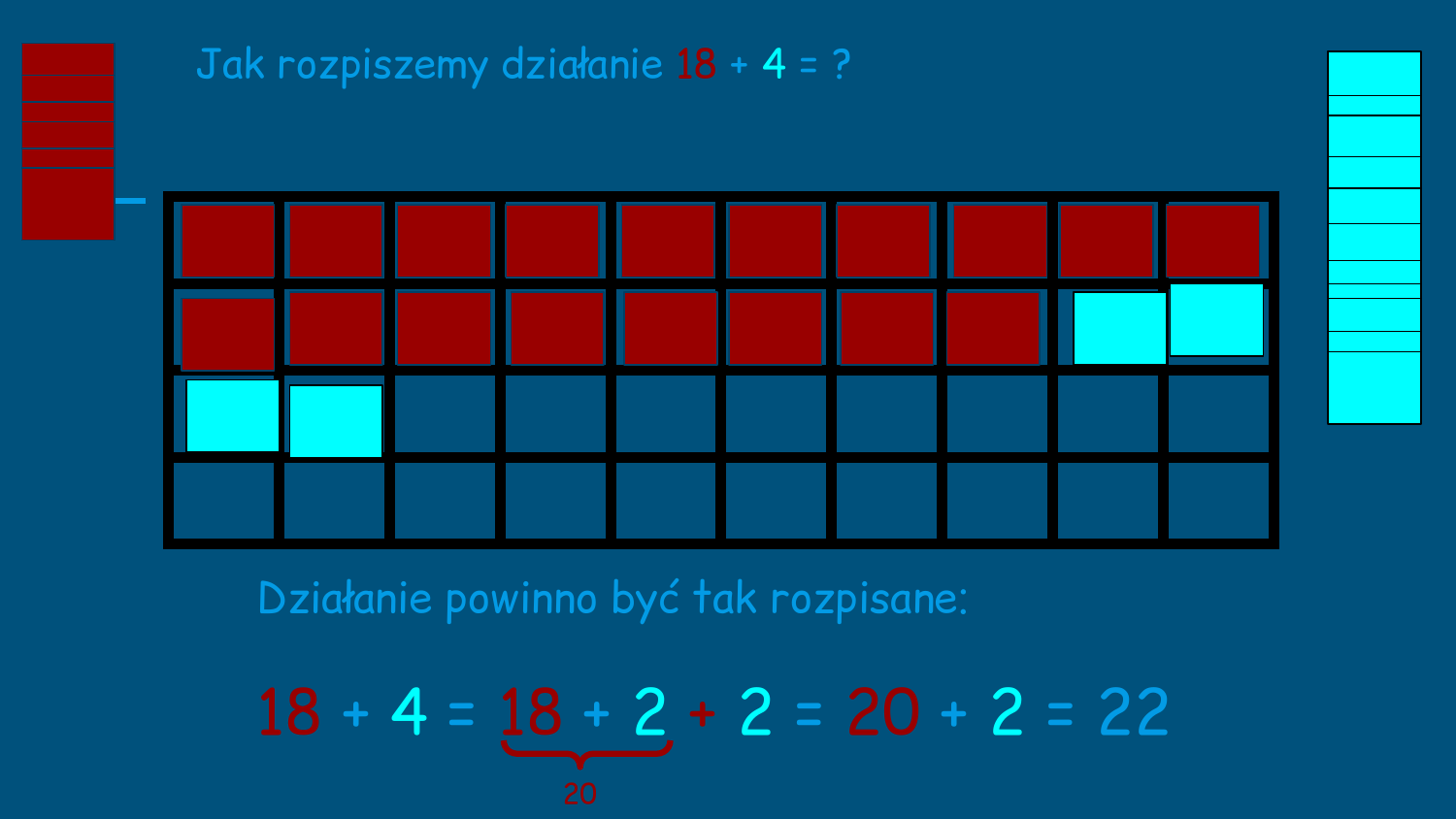

Jak rozpiszemy działanie 18 + 4 = ?

|  |  |  |  |  |  |  |  |  |  |
| --- | --- | --- | --- | --- | --- | --- | --- | --- | --- |
|  |  |  |  |  |  |  |  |  |  |
|  |  |  |  |  |  |  |  |  |  |
|  |  |  |  |  |  |  |  |  |  |

Działanie powinno być tak rozpisane:

18 + 4 = 18 + 2 + 2 = 20 + 2 = 22
                  20